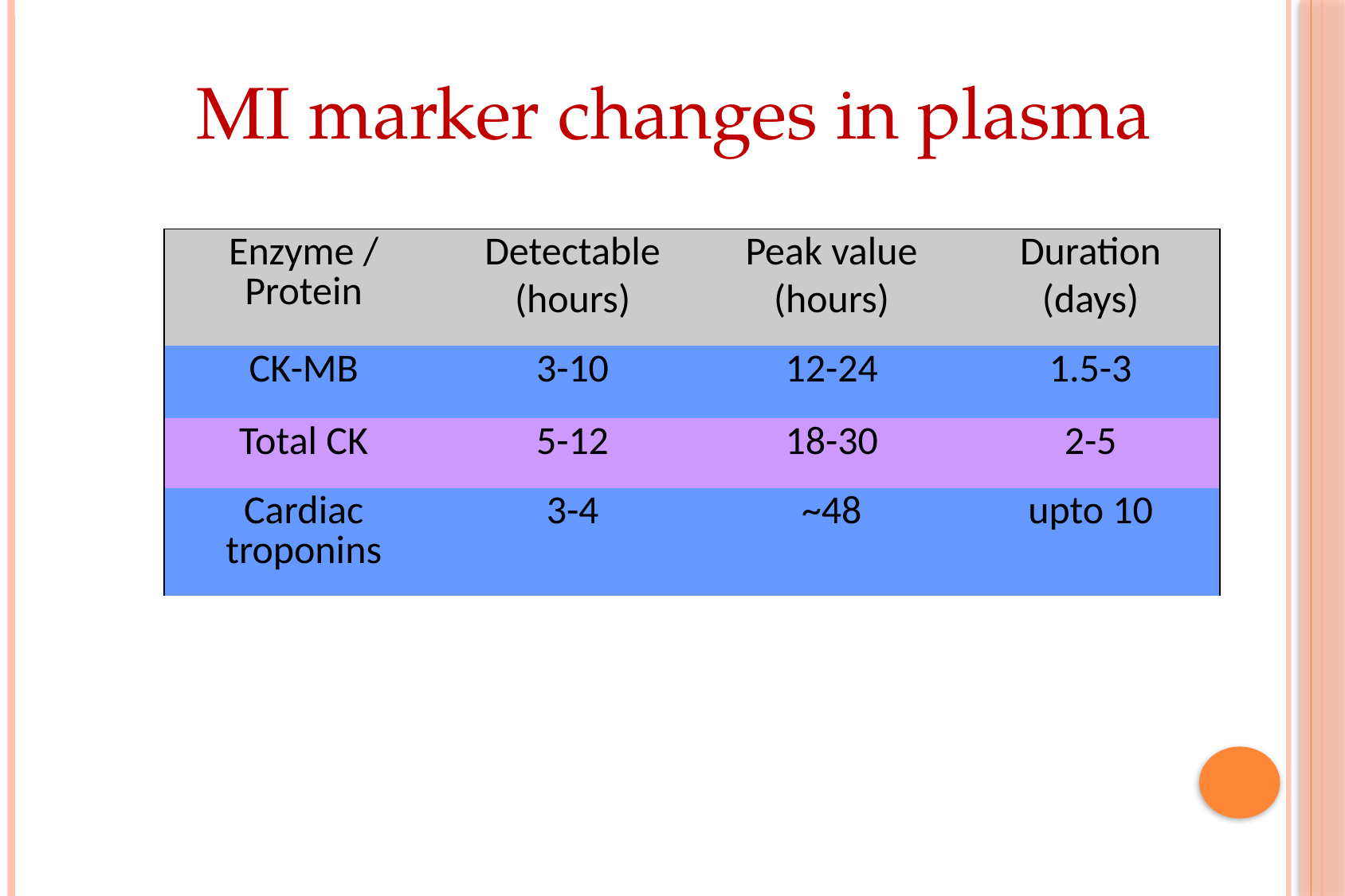

MI marker changes in plasma
| Enzyme / Protein | Detectable (hours) | Peak value (hours) | Duration (days) |
| --- | --- | --- | --- |
| CK-MB | 3-10 | 12-24 | 1.5-3 |
| Total CK | 5-12 | 18-30 | 2-5 |
| Cardiac troponins | 3-4 | ~48 | upto 10 |